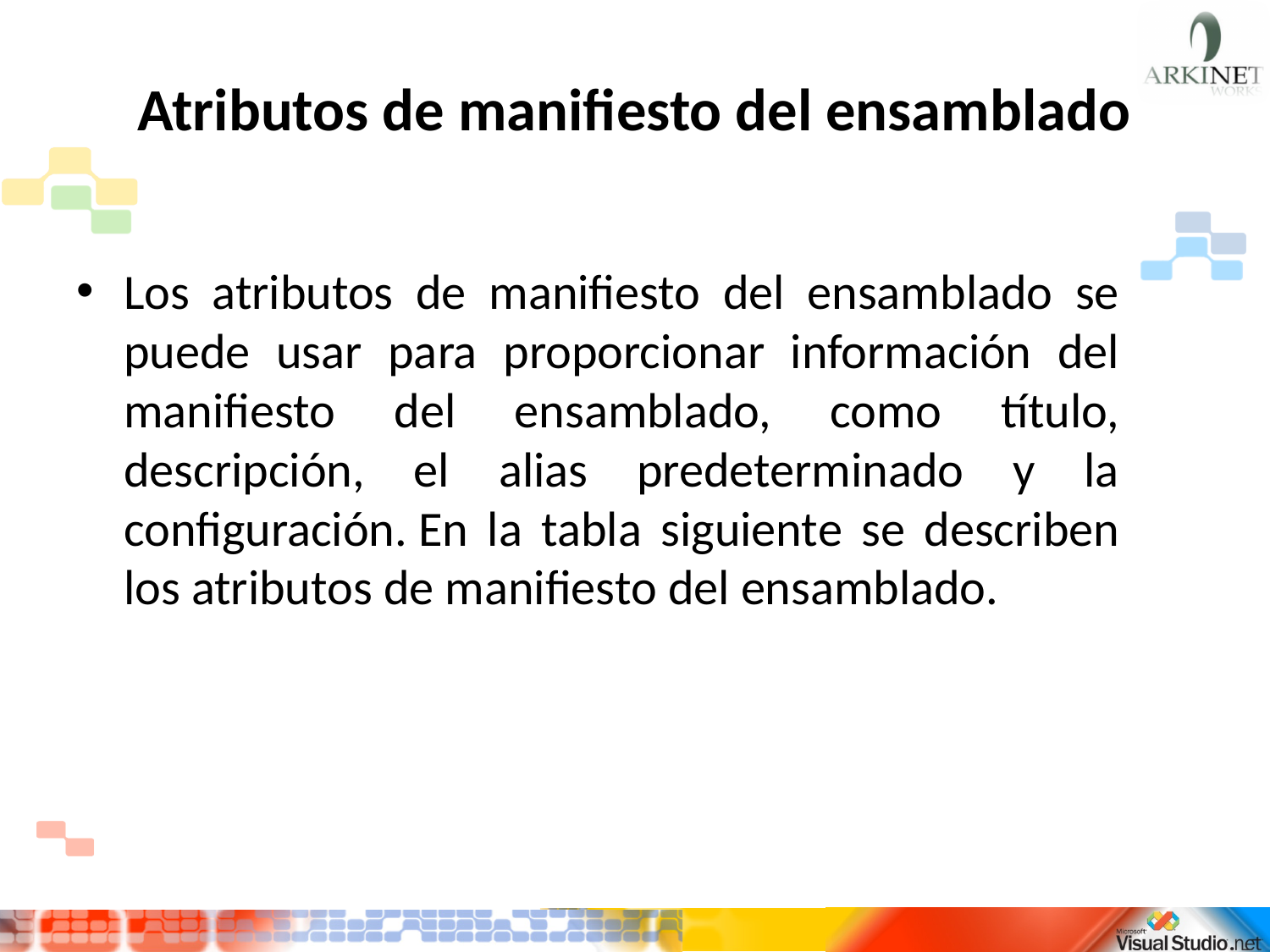

# Atributos de manifiesto del ensamblado
Los atributos de manifiesto del ensamblado se puede usar para proporcionar información del manifiesto del ensamblado, como título, descripción, el alias predeterminado y la configuración. En la tabla siguiente se describen los atributos de manifiesto del ensamblado.